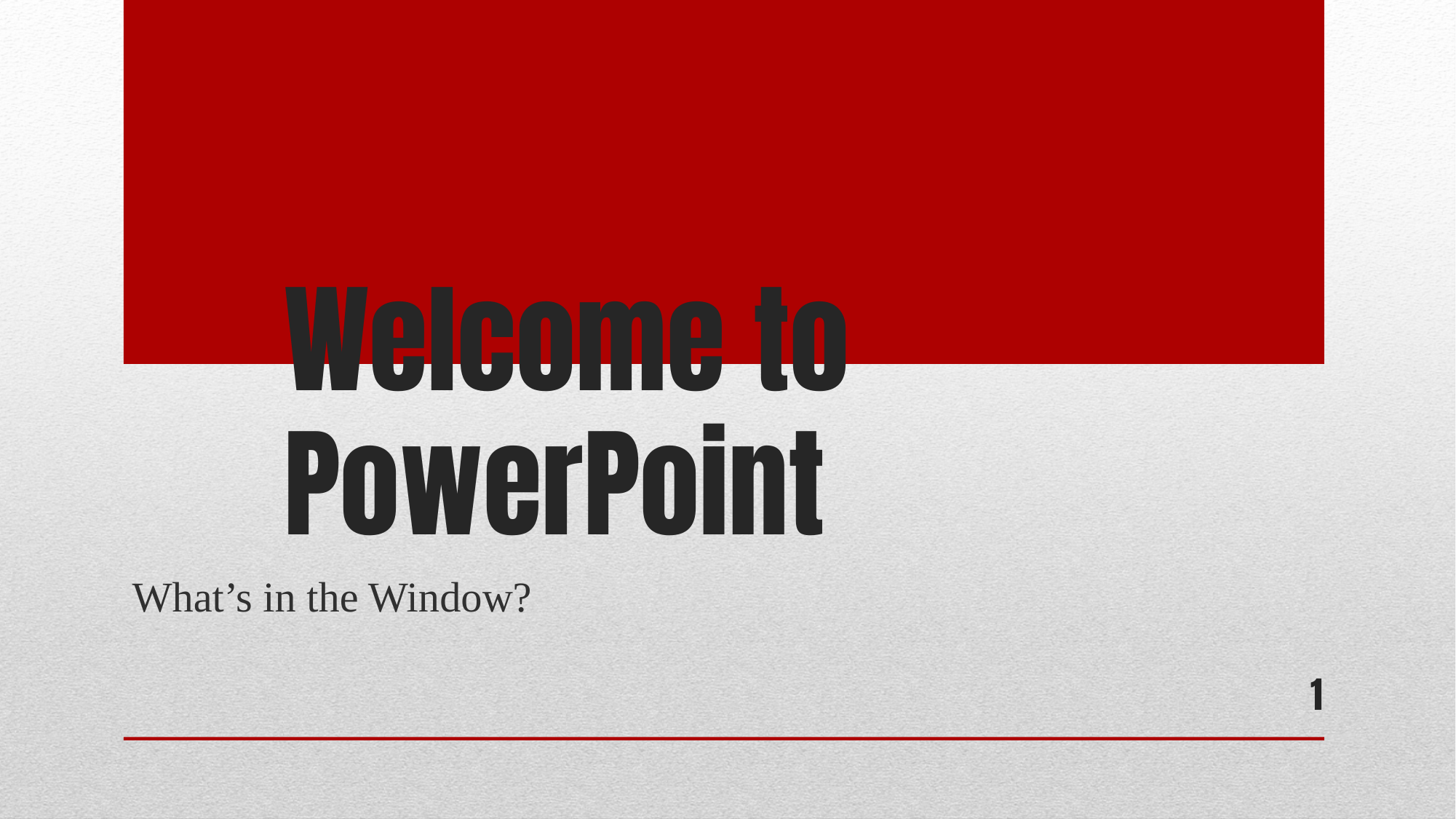

# Welcome to PowerPoint
What’s in the Window?
1